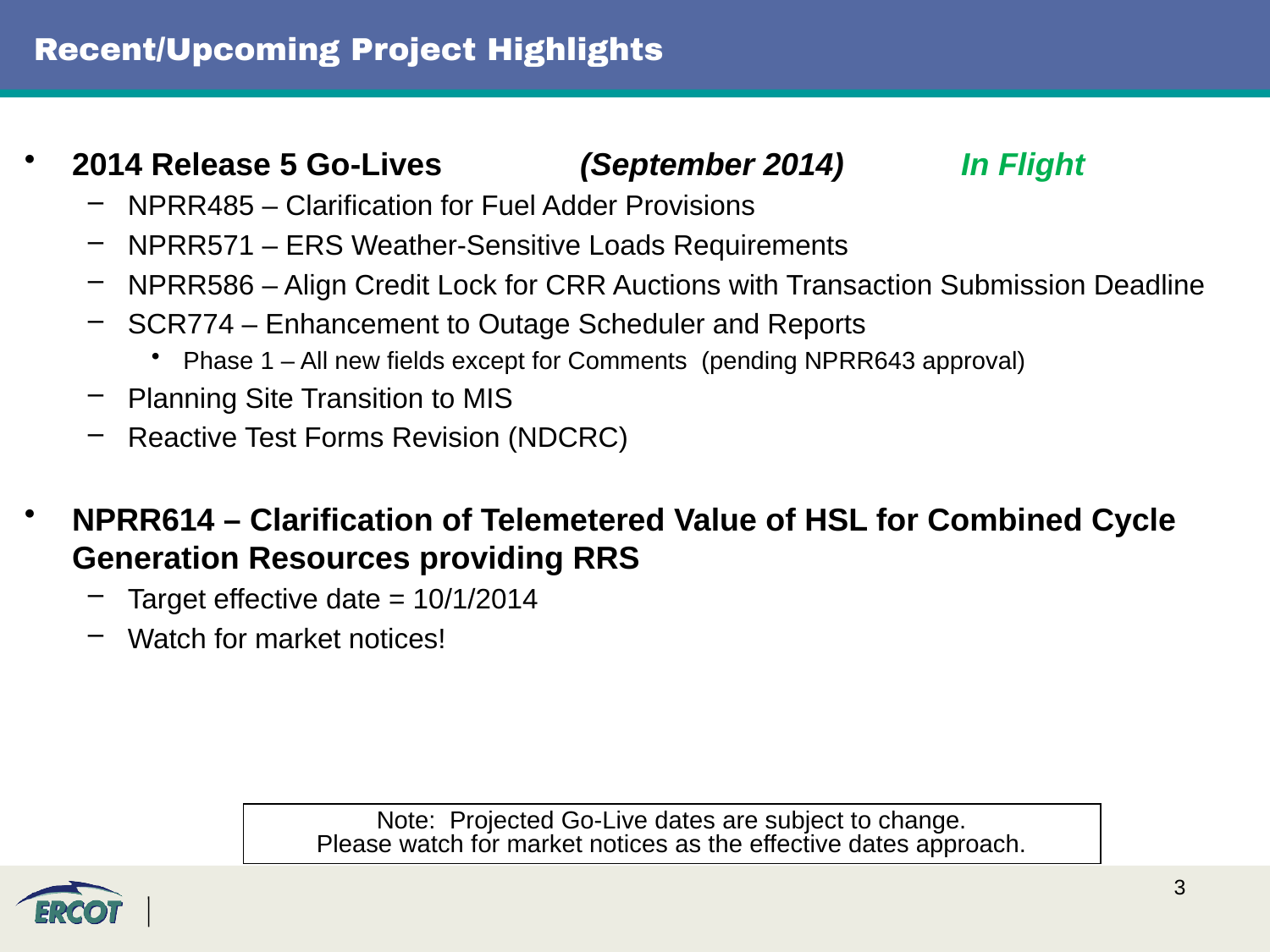

# Recent/Upcoming Project Highlights
2014 Release 5 Go-Lives		(September 2014)	In Flight
NPRR485 – Clarification for Fuel Adder Provisions
NPRR571 – ERS Weather-Sensitive Loads Requirements
NPRR586 – Align Credit Lock for CRR Auctions with Transaction Submission Deadline
SCR774 – Enhancement to Outage Scheduler and Reports
Phase 1 – All new fields except for Comments  (pending NPRR643 approval)
Planning Site Transition to MIS
Reactive Test Forms Revision (NDCRC)

NPRR614 – Clarification of Telemetered Value of HSL for Combined Cycle Generation Resources providing RRS
Target effective date = 10/1/2014
Watch for market notices!
Note:  Projected Go-Live dates are subject to change.
Please watch for market notices as the effective dates approach.